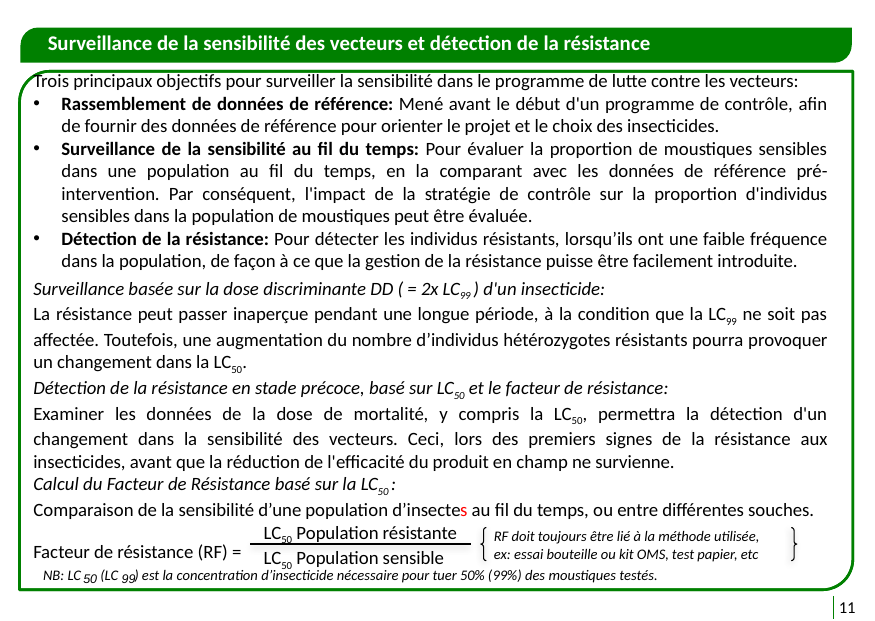

Surveillance de la sensibilité des vecteurs et détection de la résistance

Trois principaux objectifs pour surveiller la sensibilité dans le programme de lutte contre les vecteurs:
Rassemblement de données de référence: Mené avant le début d'un programme de contrôle, afin de fournir des données de référence pour orienter le projet et le choix des insecticides.
Surveillance de la sensibilité au fil du temps: Pour évaluer la proportion de moustiques sensibles dans une population au fil du temps, en la comparant avec les données de référence pré-intervention. Par conséquent, l'impact de la stratégie de contrôle sur la proportion d'individus sensibles dans la population de moustiques peut être évaluée.
Détection de la résistance: Pour détecter les individus résistants, lorsqu’ils ont une faible fréquence dans la population, de façon à ce que la gestion de la résistance puisse être facilement introduite.

Surveillance basée sur la dose discriminante DD ( = 2x LC99 ) d'un insecticide:
La résistance peut passer inaperçue pendant une longue période, à la condition que la LC99 ne soit pas affectée. Toutefois, une augmentation du nombre d’individus hétérozygotes résistants pourra provoquer un changement dans la LC50.
Détection de la résistance en stade précoce, basé sur LC50 et le facteur de résistance:
Examiner les données de la dose de mortalité, y compris la LC50, permettra la détection d'un changement dans la sensibilité des vecteurs. Ceci, lors des premiers signes de la résistance aux insecticides, avant que la réduction de l'efficacité du produit en champ ne survienne.
Calcul du Facteur de Résistance basé sur la LC50 :
Comparaison de la sensibilité d’une population d’insectes au fil du temps, ou entre différentes souches.

Facteur de résistance (RF) =

LC50 Population résistante
LC50 Population sensible
RF doit toujours être lié à la méthode utilisée,
ex: essai bouteille ou kit OMS, test papier, etc

NB: LC      (LC     ) est la concentration d’insecticide nécessaire pour tuer 50% (99%) des moustiques testés.
50       99
11